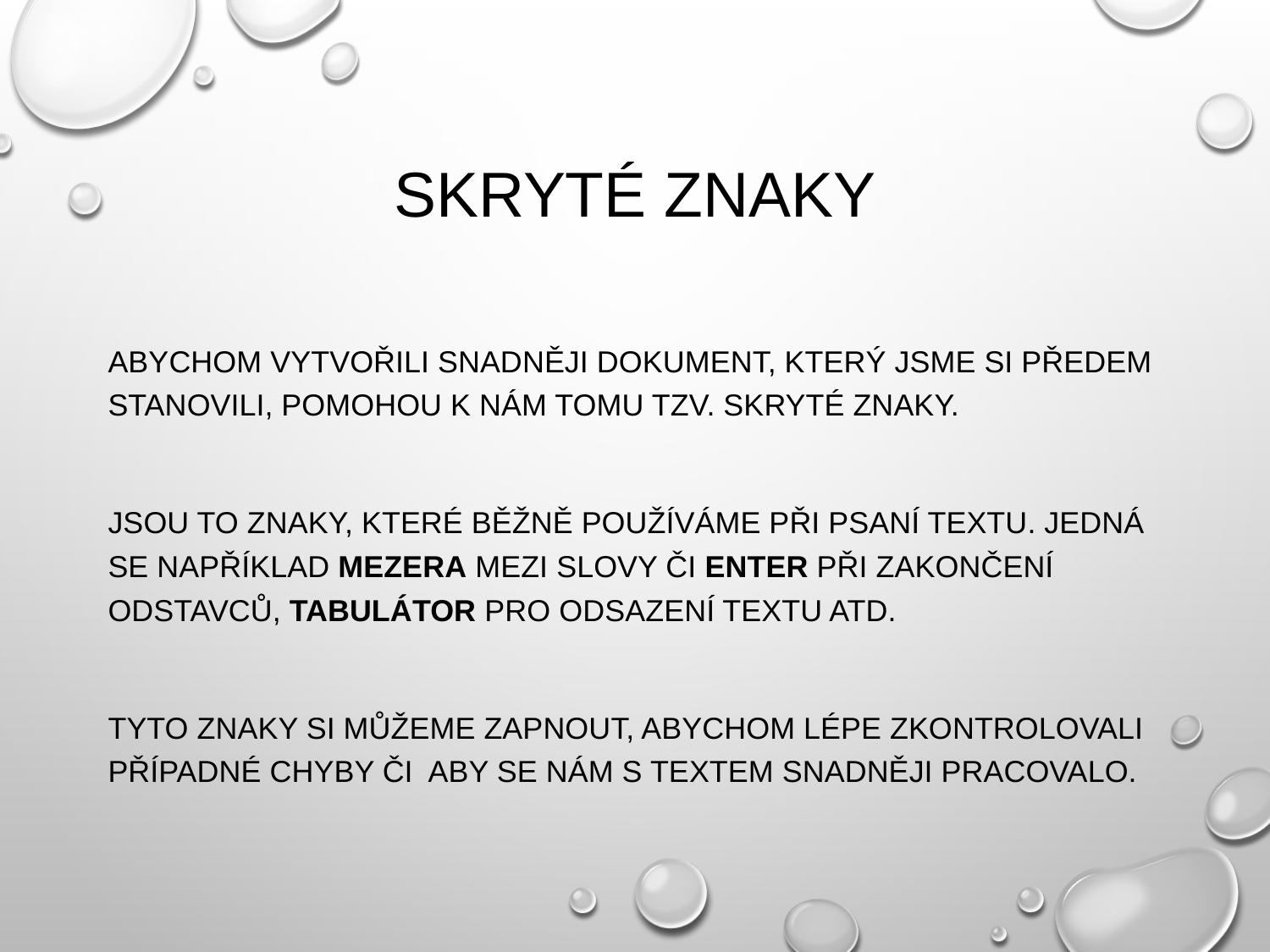

# Skryté znaky
Abychom vytvořili snadněji dokument, který jsme si předem stanovili, pomohou k nám tomu tzv. skryté znaky.

Jsou to znaky, které běžně používáme při psaní textu. Jedná se například mezera mezi slovy či enter při zakončení odstavců, tabulátor pro odsazení textu atd.

Tyto znaky si můžeme zapnout, abychom lépe zkontrolovali případné chyby či  aby se nám s textem snadněji pracovalo.